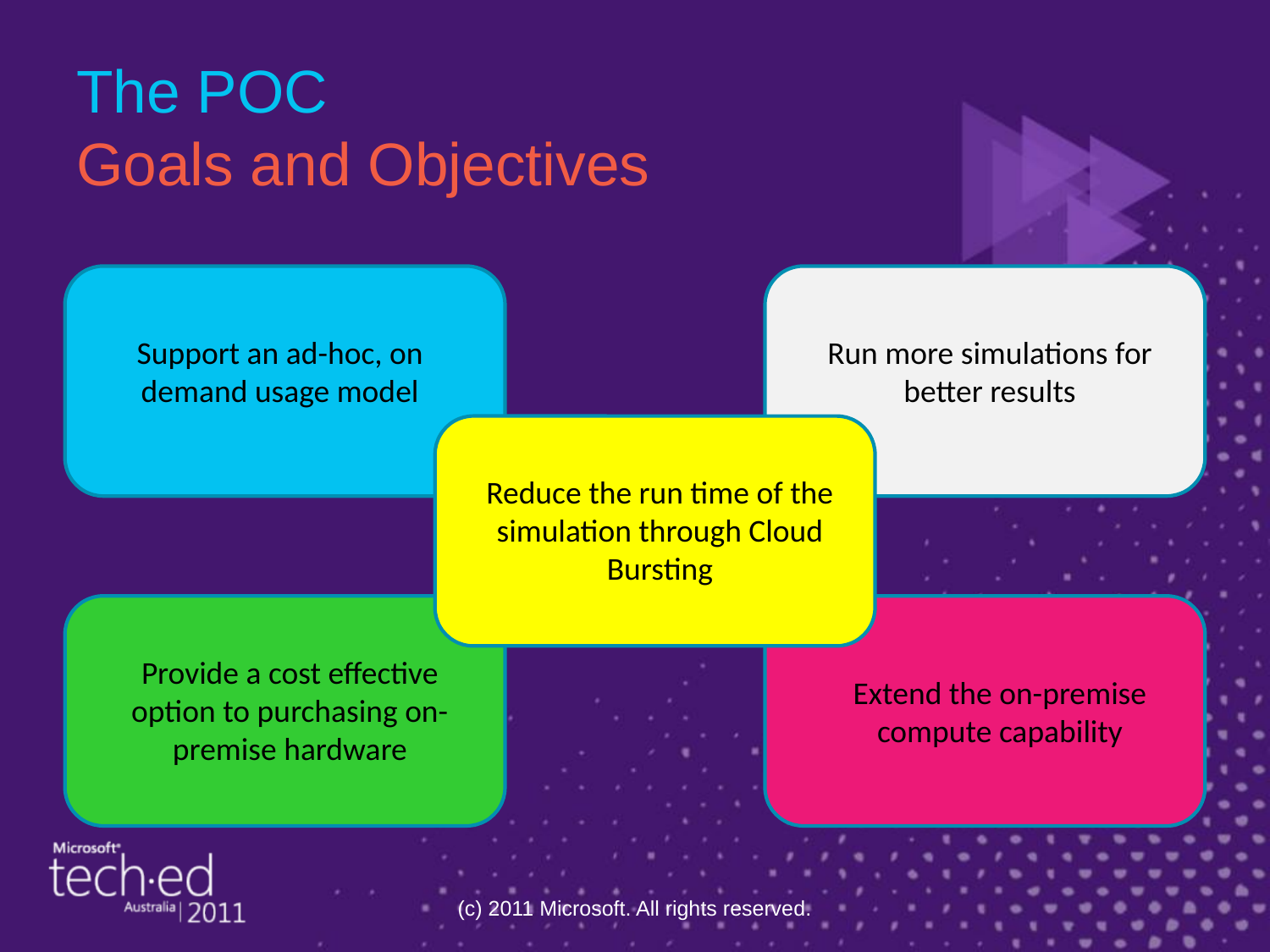

# The POC Goals and Objectives

Support an ad-hoc, on demand usage model
Run more simulations for better results

Reduce the run time of the simulation through Cloud Bursting

Provide a cost effective option to purchasing on-premise hardware
Extend the on-premise compute capability
(c) 2011 Microsoft. All rights reserved.